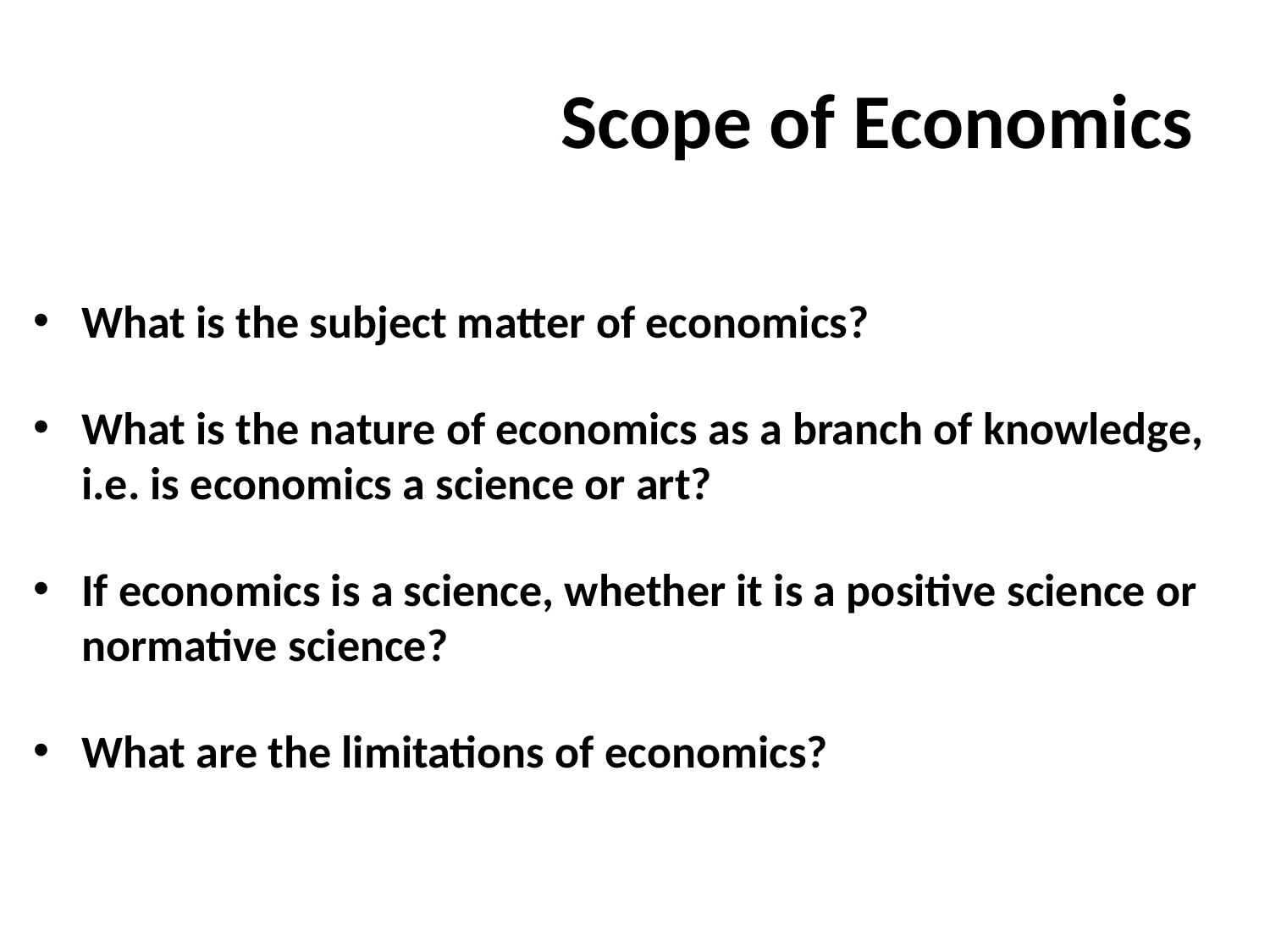

# Scope of Economics
What is the subject matter of economics?
What is the nature of economics as a branch of knowledge, i.e. is economics a science or art?
If economics is a science, whether it is a positive science or normative science?
What are the limitations of economics?